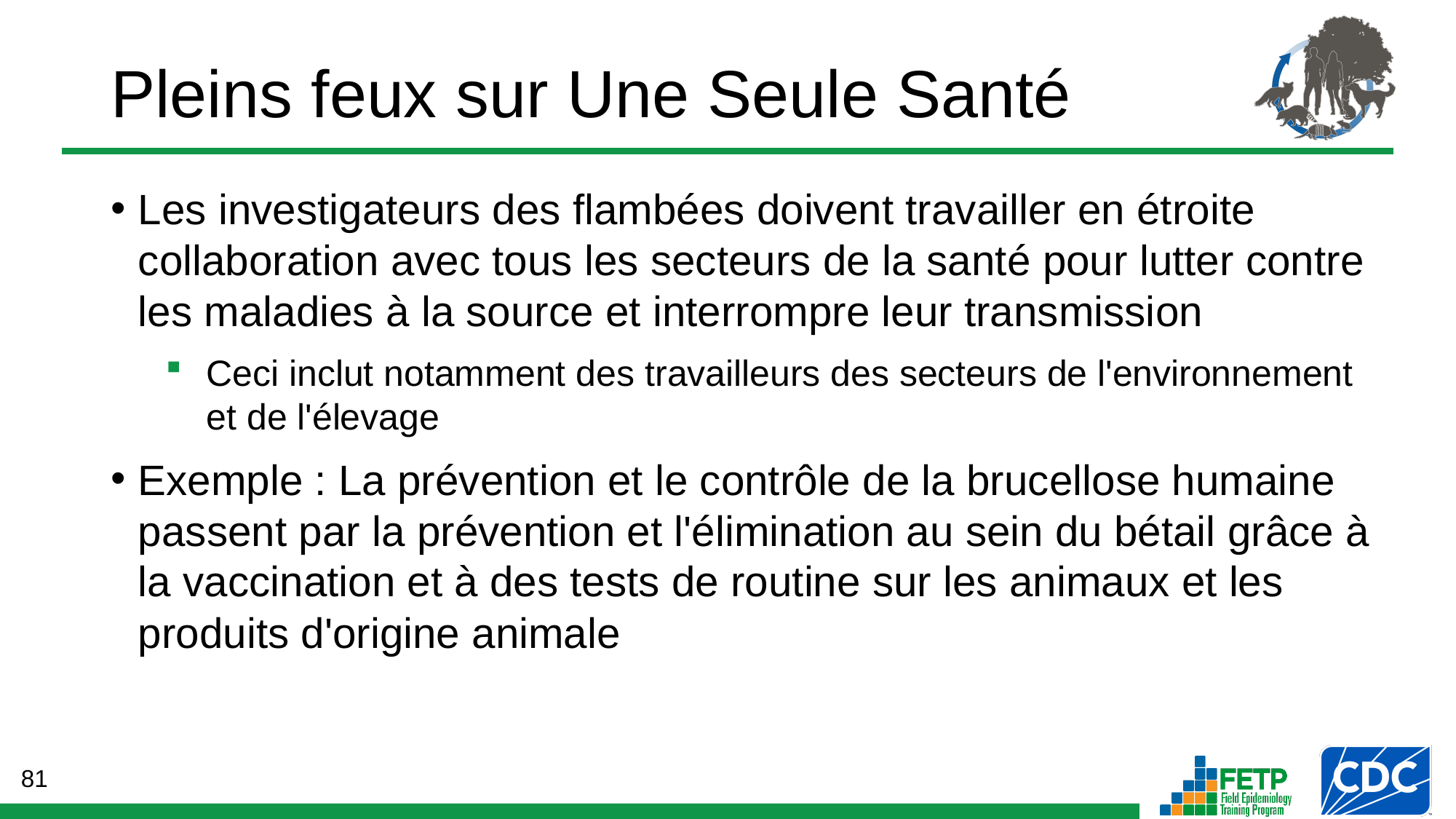

Pleins feux sur Une Seule Santé
Les investigateurs des flambées doivent travailler en étroite collaboration avec tous les secteurs de la santé pour lutter contre les maladies à la source et interrompre leur transmission
Ceci inclut notamment des travailleurs des secteurs de l'environnement et de l'élevage
Exemple : La prévention et le contrôle de la brucellose humaine passent par la prévention et l'élimination au sein du bétail grâce à la vaccination et à des tests de routine sur les animaux et les produits d'origine animale